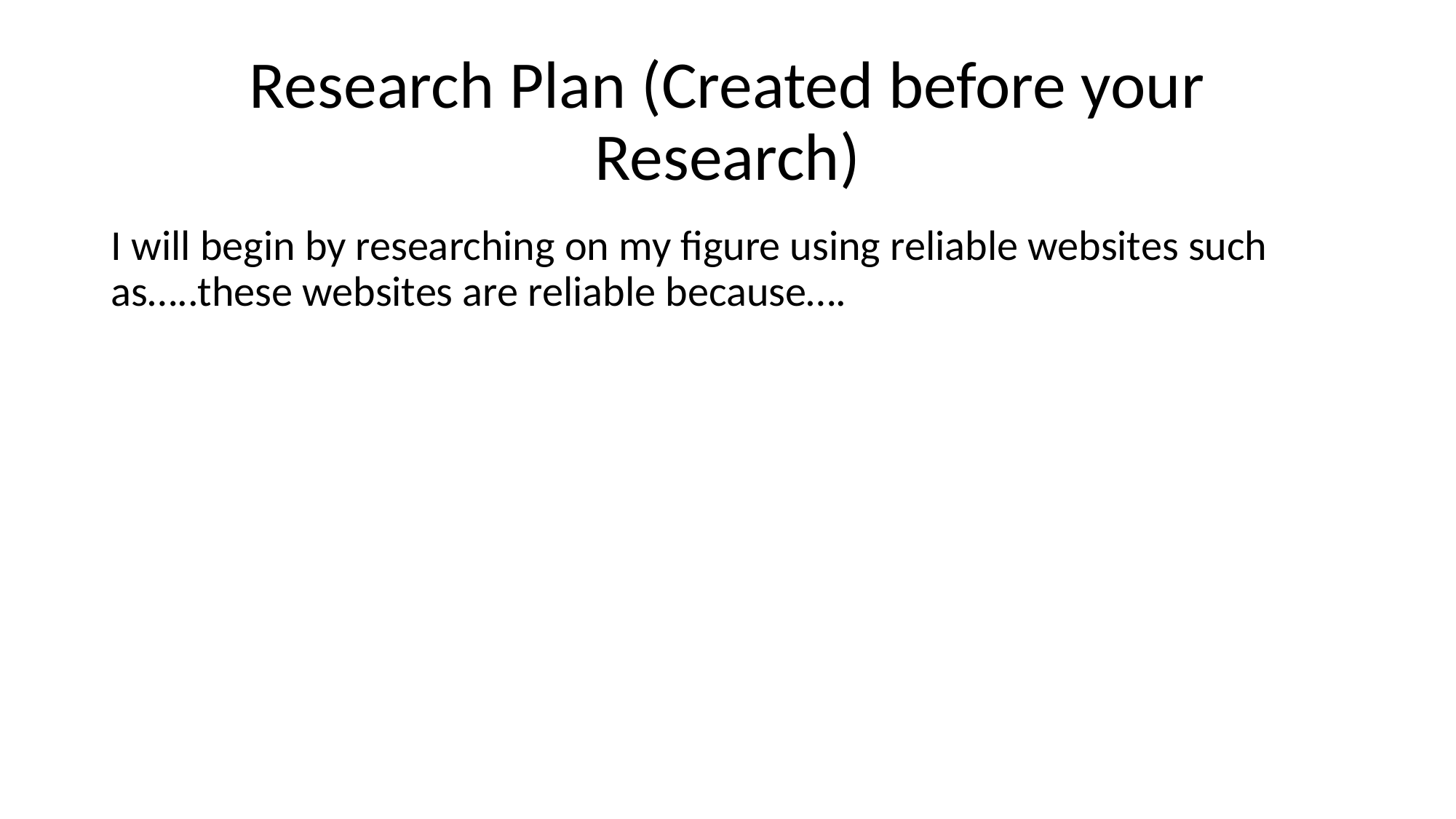

# Research Plan (Created before your Research)
I will begin by researching on my figure using reliable websites such as…..these websites are reliable because….